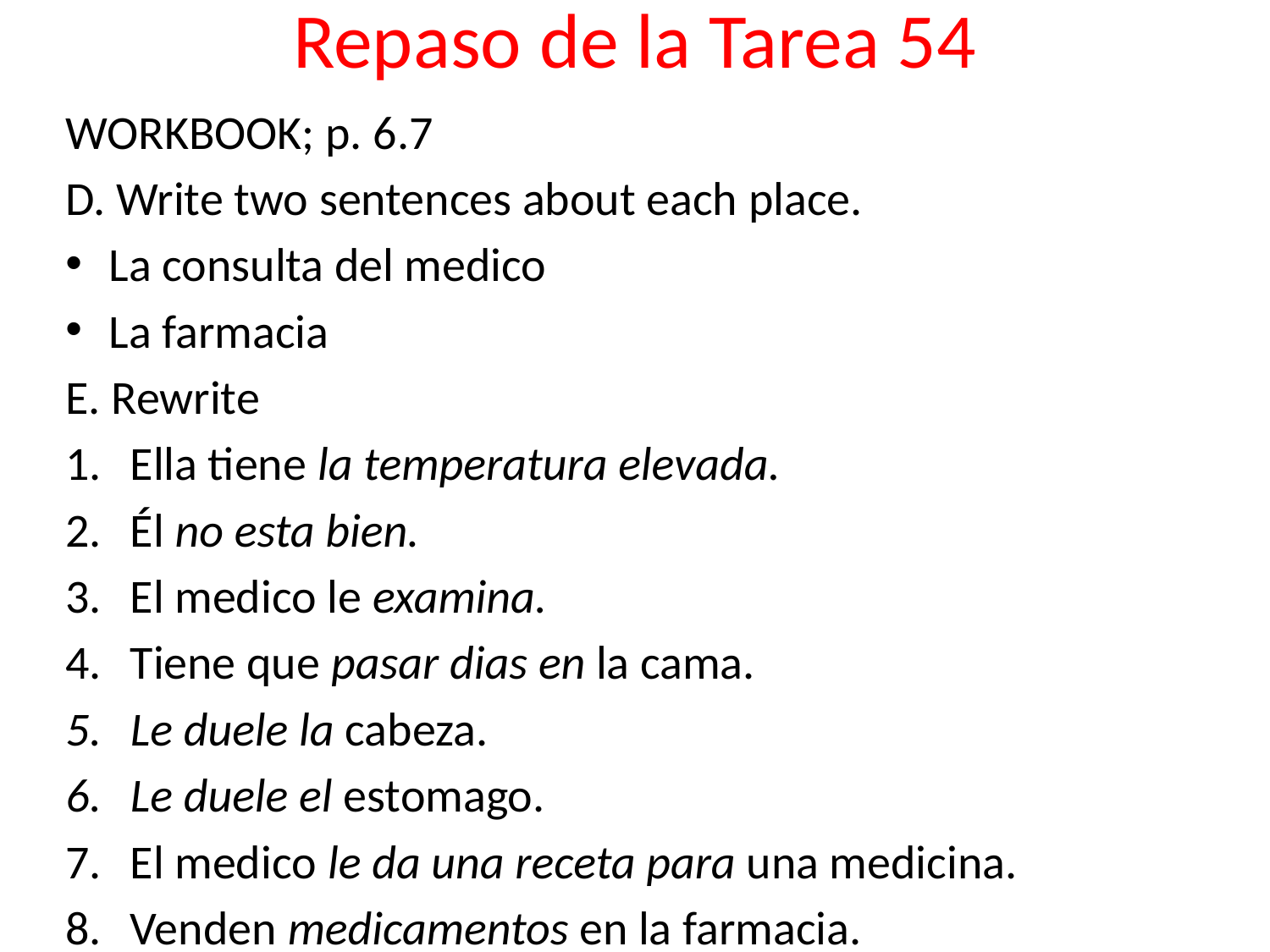

# Repaso de la Tarea 54
WORKBOOK; p. 6.7
D. Write two sentences about each place.
La consulta del medico
La farmacia
E. Rewrite
Ella tiene la temperatura elevada.
Él no esta bien.
El medico le examina.
Tiene que pasar dias en la cama.
Le duele la cabeza.
Le duele el estomago.
El medico le da una receta para una medicina.
Venden medicamentos en la farmacia.